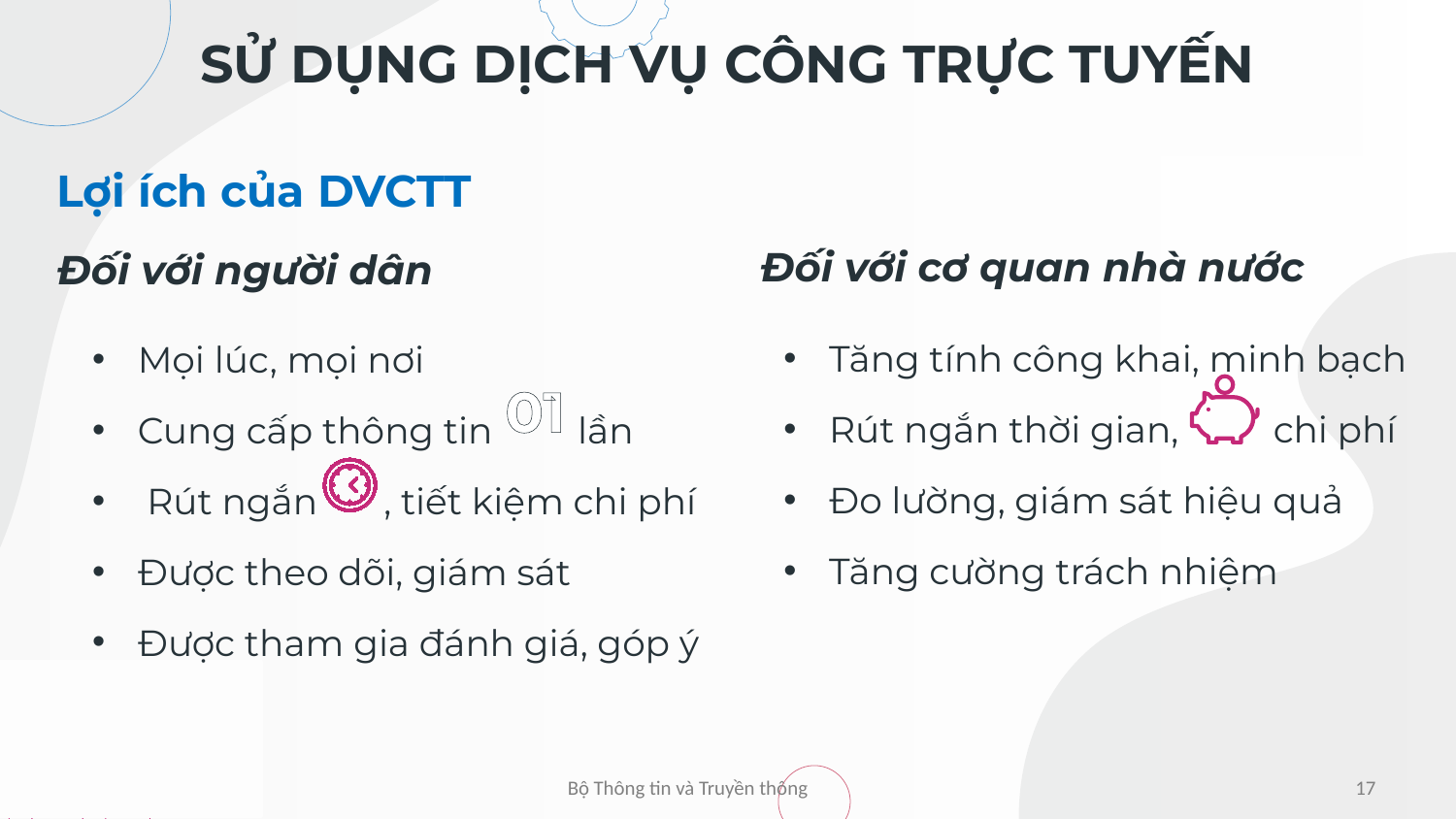

# SỬ DỤNG DỊCH VỤ CÔNG TRỰC TUYẾN
Lợi ích của DVCTT
Đối với người dân
Đối với cơ quan nhà nước
Tăng tính công khai, minh bạch
Rút ngắn thời gian,          chi phí
Đo lường, giám sát hiệu quả
Tăng cường trách nhiệm

Mọi lúc, mọi nơi
Cung cấp thông tin         lần
 Rút ngắn       , tiết kiệm chi phí
Được theo dõi, giám sát
Được tham gia đánh giá, góp ý

01

17
Bộ Thông tin và Truyền thông